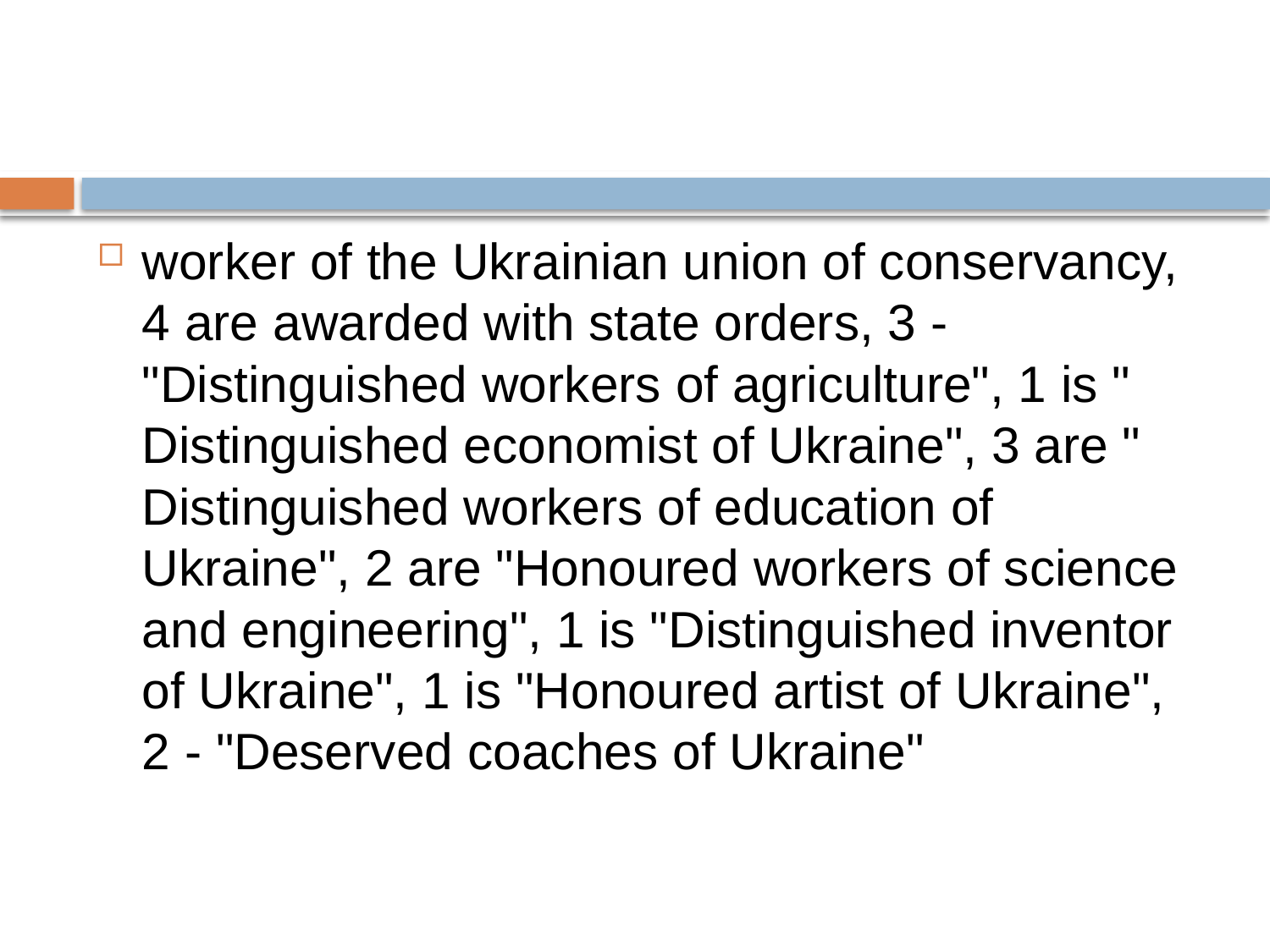

#
worker of the Ukrainian union of conservancy, 4 are awarded with state orders, 3 - "Distinguished workers of agriculture", 1 is " Distinguished economist of Ukraine", 3 are " Distinguished workers of education of Ukraine", 2 are "Honoured workers of science and engineering", 1 is "Distinguished inventor of Ukraine", 1 is "Honoured artist of Ukraine", 2 - "Deserved coaches of Ukraine"